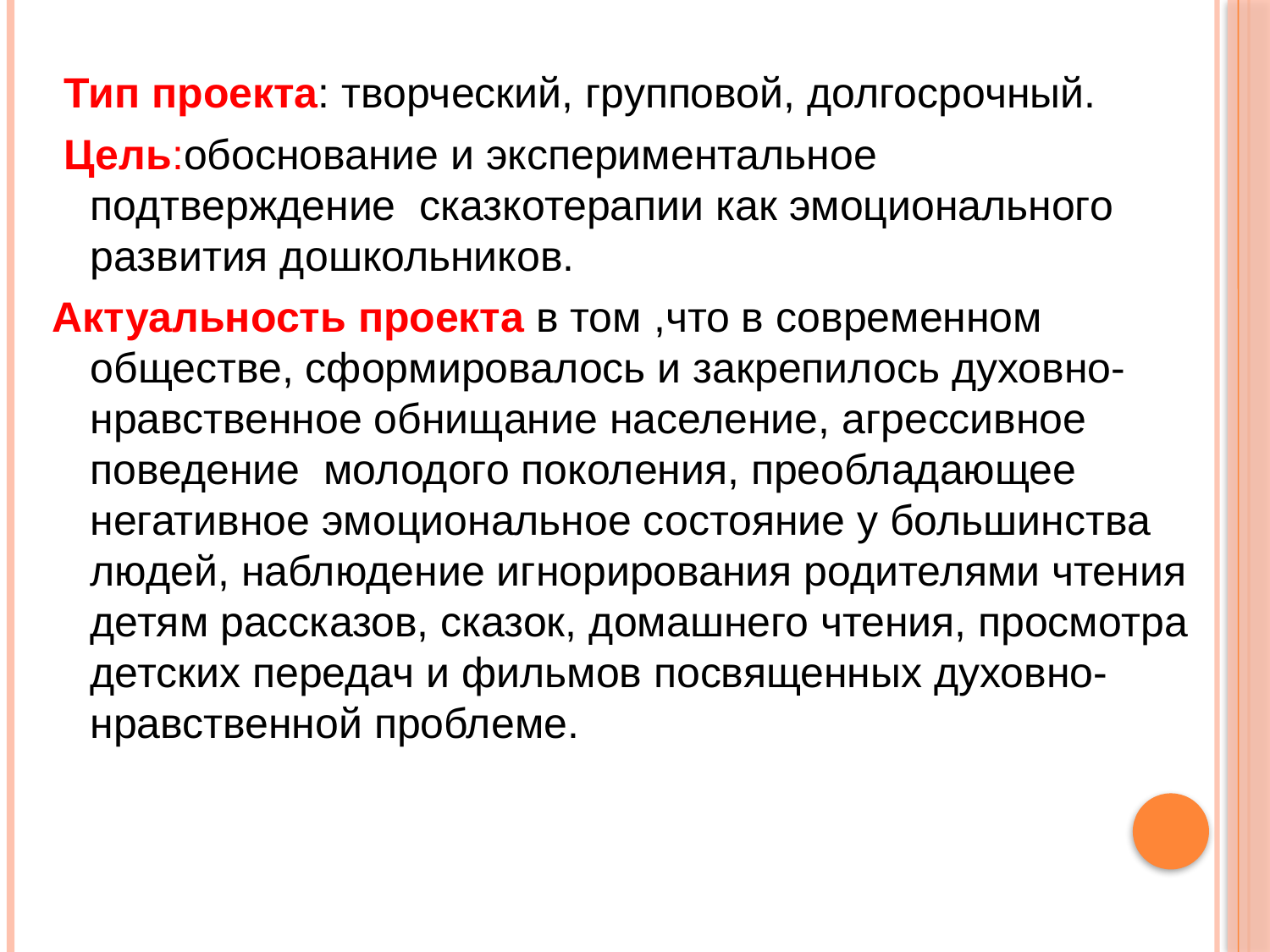

Тип проекта: творческий, групповой, долгосрочный.
 Цель:обоснование и экспериментальное  подтверждение  сказкотерапии как эмоционального развития дошкольников.
Актуальность проекта в том ,что в современном обществе, сформировалось и закрепилось духовно- нравственное обнищание население, агрессивное поведение  молодого поколения, преобладающее негативное эмоциональное состояние у большинства людей, наблюдение игнорирования родителями чтения детям рассказов, сказок, домашнего чтения, просмотра детских передач и фильмов посвященных духовно- нравственной проблеме.